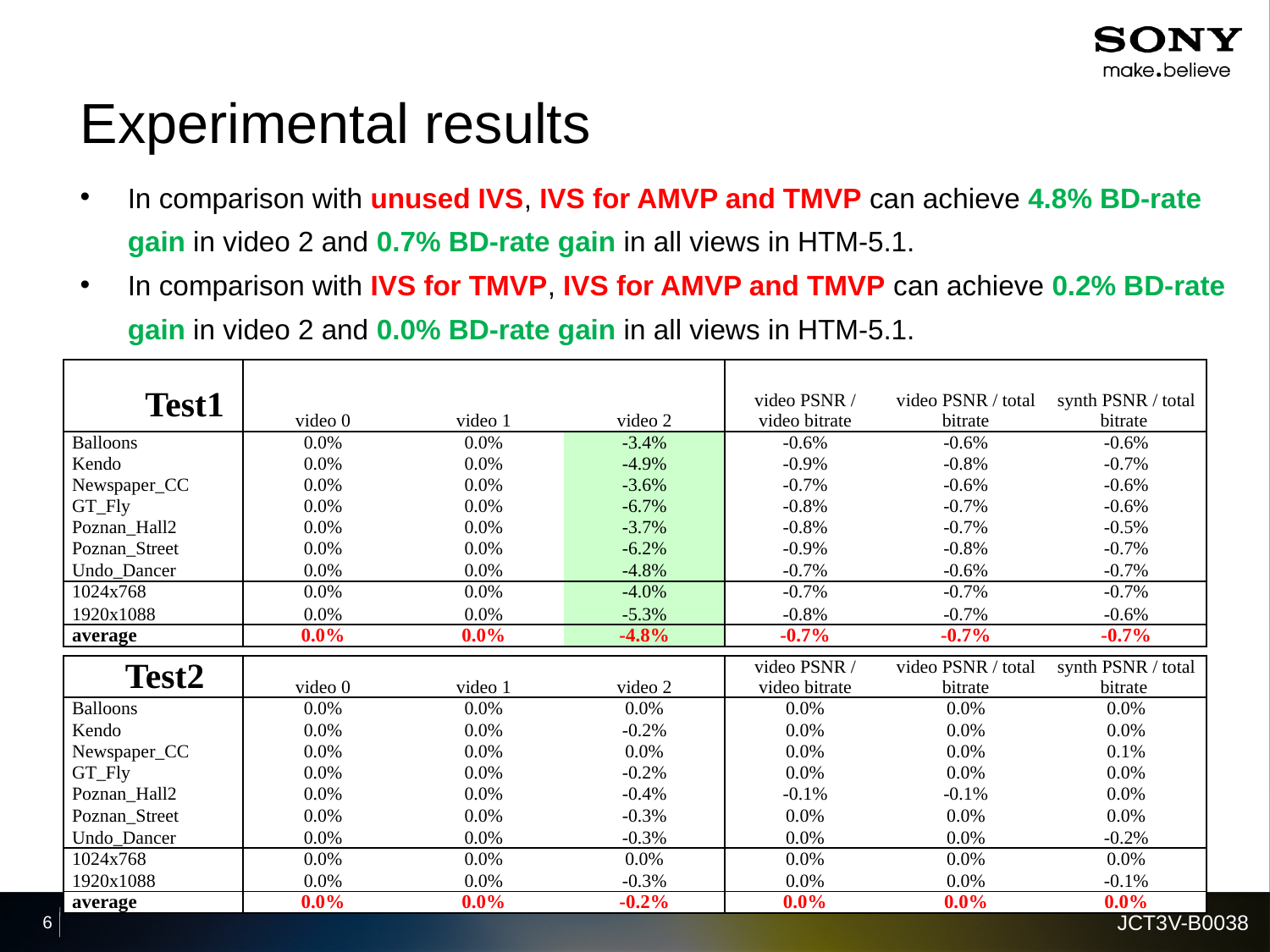

# Experimental results
In comparison with unused IVS, IVS for AMVP and TMVP can achieve 4.8% BD-rate gain in video 2 and 0.7% BD-rate gain in all views in HTM-5.1.
In comparison with IVS for TMVP, IVS for AMVP and TMVP can achieve 0.2% BD-rate gain in video 2 and 0.0% BD-rate gain in all views in HTM-5.1.
| Test1 | video 0 | video 1 | video 2 | video PSNR / video bitrate | video PSNR / total bitrate | synth PSNR / total bitrate |
| --- | --- | --- | --- | --- | --- | --- |
| Balloons | 0.0% | 0.0% | -3.4% | -0.6% | -0.6% | -0.6% |
| Kendo | 0.0% | 0.0% | -4.9% | -0.9% | -0.8% | -0.7% |
| Newspaper\_CC | 0.0% | 0.0% | -3.6% | -0.7% | -0.6% | -0.6% |
| GT\_Fly | 0.0% | 0.0% | -6.7% | -0.8% | -0.7% | -0.6% |
| Poznan\_Hall2 | 0.0% | 0.0% | -3.7% | -0.8% | -0.7% | -0.5% |
| Poznan\_Street | 0.0% | 0.0% | -6.2% | -0.9% | -0.8% | -0.7% |
| Undo\_Dancer | 0.0% | 0.0% | -4.8% | -0.7% | -0.6% | -0.7% |
| 1024x768 | 0.0% | 0.0% | -4.0% | -0.7% | -0.7% | -0.7% |
| 1920x1088 | 0.0% | 0.0% | -5.3% | -0.8% | -0.7% | -0.6% |
| average | 0.0% | 0.0% | -4.8% | -0.7% | -0.7% | -0.7% |
| Test2 | video 0 | video 1 | video 2 | video PSNR / video bitrate | video PSNR / total bitrate | synth PSNR / total bitrate |
| --- | --- | --- | --- | --- | --- | --- |
| Balloons | 0.0% | 0.0% | 0.0% | 0.0% | 0.0% | 0.0% |
| Kendo | 0.0% | 0.0% | -0.2% | 0.0% | 0.0% | 0.0% |
| Newspaper\_CC | 0.0% | 0.0% | 0.0% | 0.0% | 0.0% | 0.1% |
| GT\_Fly | 0.0% | 0.0% | -0.2% | 0.0% | 0.0% | 0.0% |
| Poznan\_Hall2 | 0.0% | 0.0% | -0.4% | -0.1% | -0.1% | 0.0% |
| Poznan\_Street | 0.0% | 0.0% | -0.3% | 0.0% | 0.0% | 0.0% |
| Undo\_Dancer | 0.0% | 0.0% | -0.3% | 0.0% | 0.0% | -0.2% |
| 1024x768 | 0.0% | 0.0% | 0.0% | 0.0% | 0.0% | 0.0% |
| 1920x1088 | 0.0% | 0.0% | -0.3% | 0.0% | 0.0% | -0.1% |
| average | 0.0% | 0.0% | -0.2% | 0.0% | 0.0% | 0.0% |
JCT3V-B0038
6